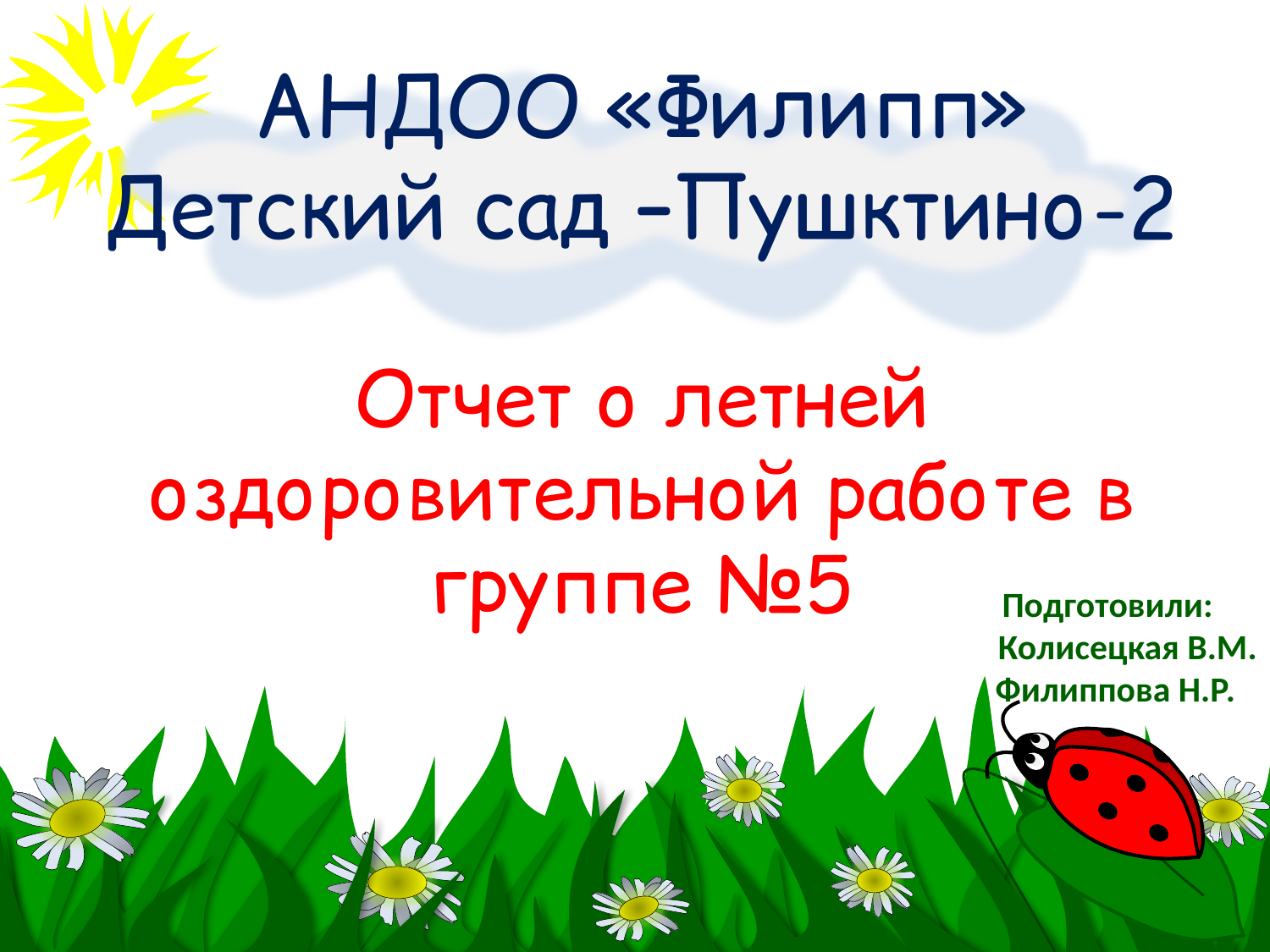

АНДОО «Филипп»
Детский сад –Пушктино-2

Отчет о летней оздоровительной работе в группе №5
Подготовили:
     Колисецкая В.М.
  Филиппова Н.Р.